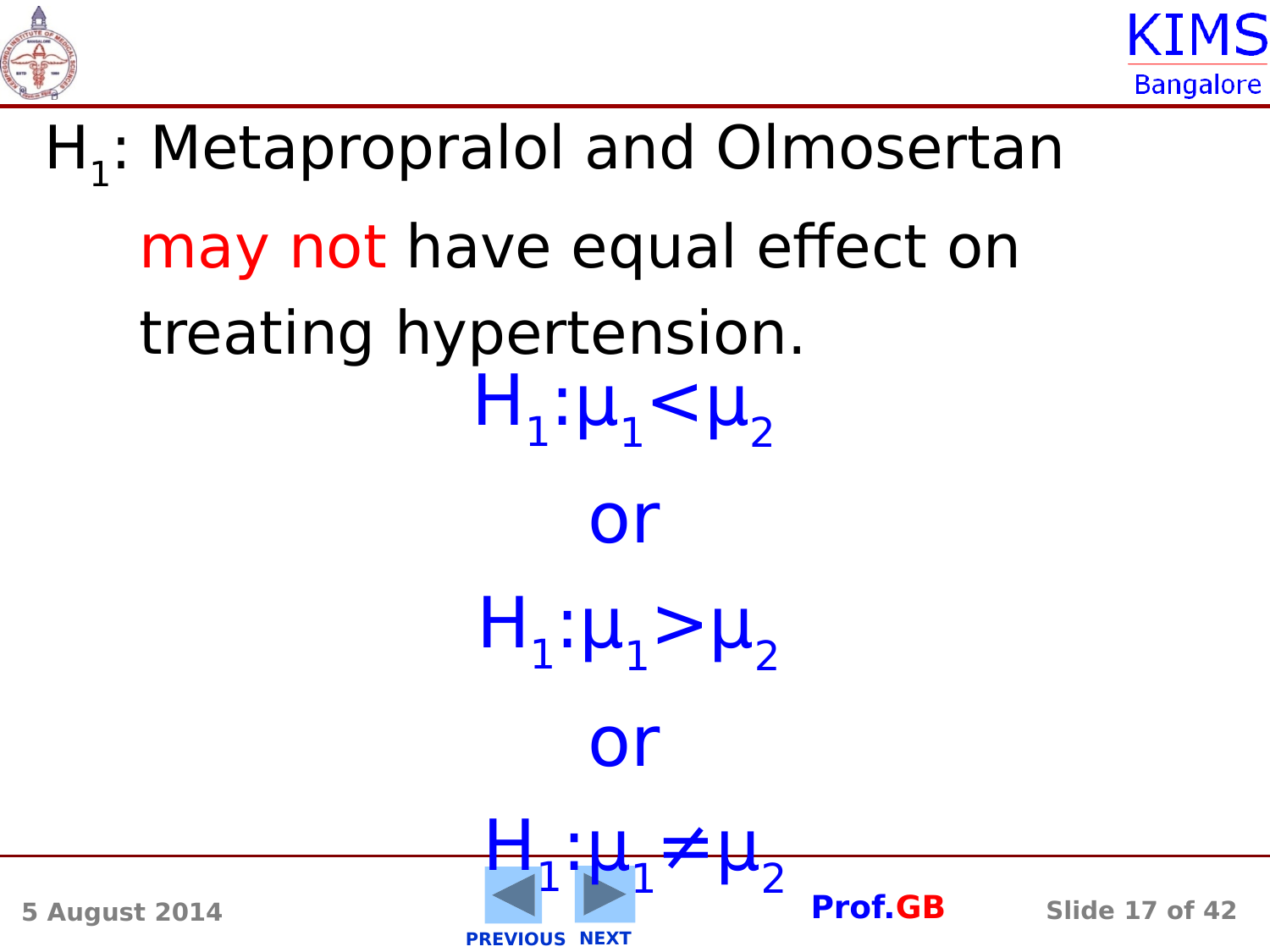

H1: Metapropralol and Olmosertan
     may not have equal effect on
     treating hypertension.
H1:μ1<μ2
or
H1:μ1>μ2
or
H1:μ1≠μ2
5 August 2014